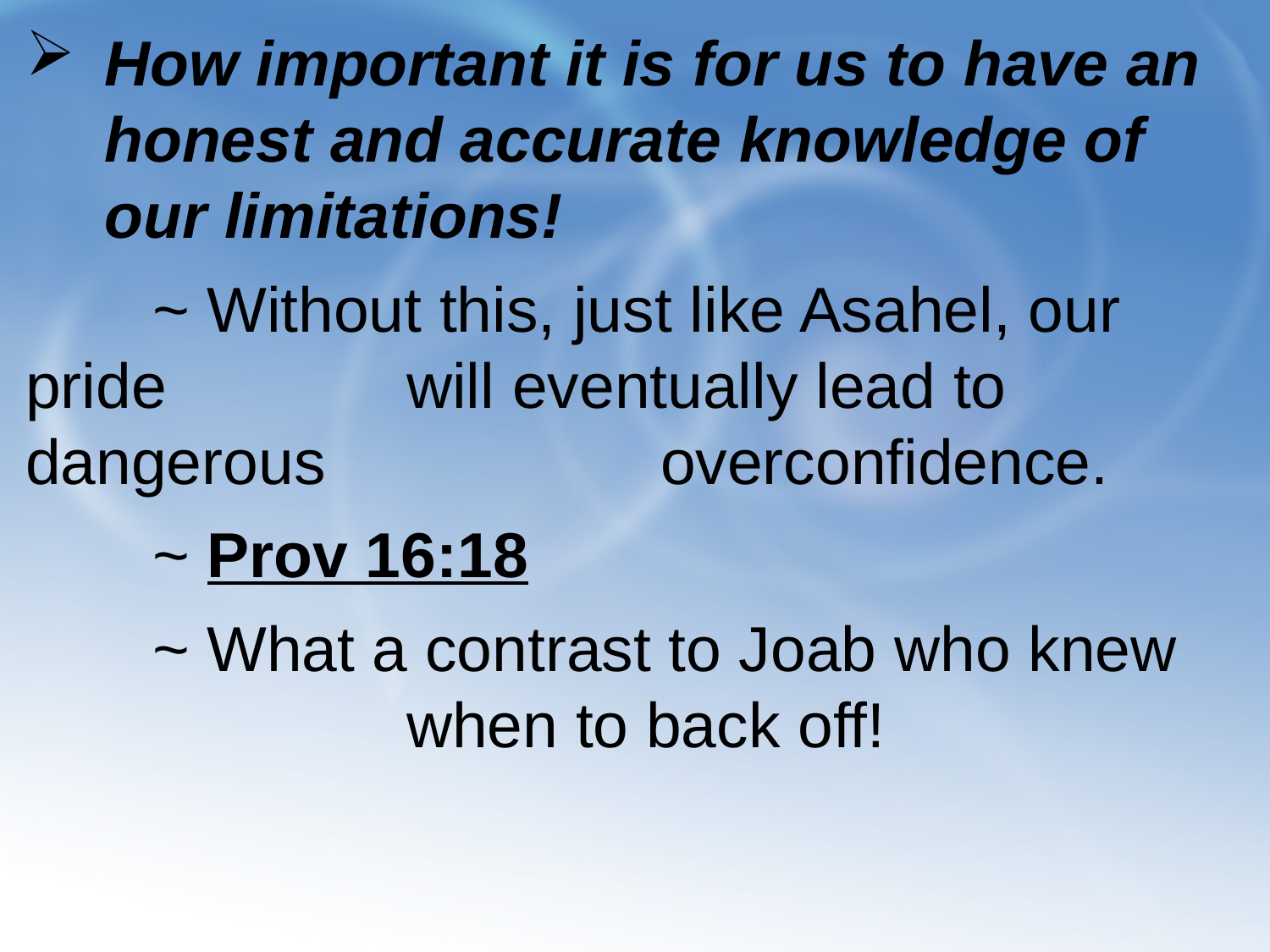

How important it is for us to have an honest and accurate knowledge of our limitations!
	~ Without this, just like Asahel, our pride 		will eventually lead to dangerous 			overconfidence.
	~ Prov 16:18
	~ What a contrast to Joab who knew 			when to back off!